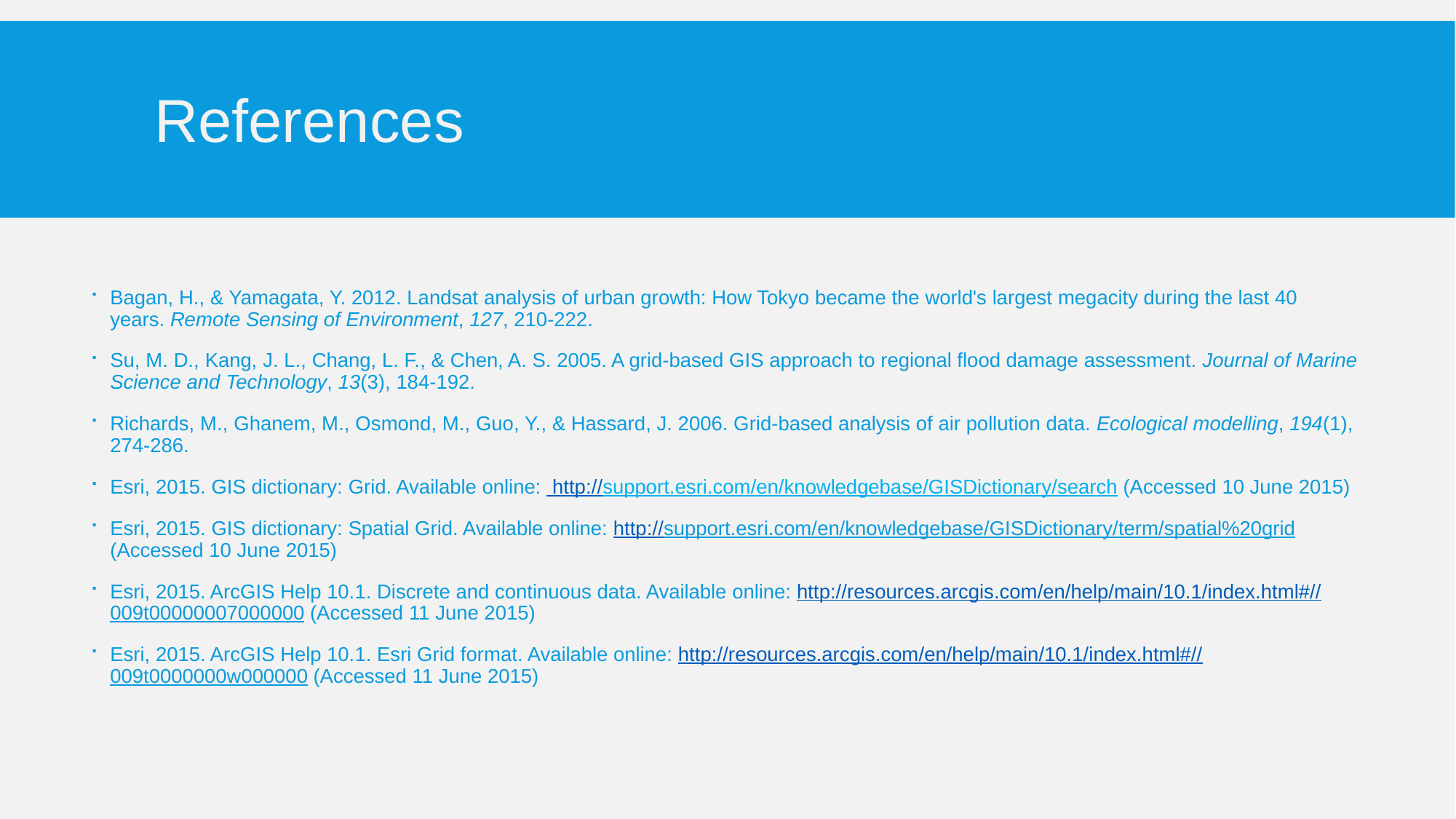

# References
Bagan, H., & Yamagata, Y. 2012. Landsat analysis of urban growth: How Tokyo became the world's largest megacity during the last 40 years. Remote Sensing of Environment, 127, 210-222.
Su, M. D., Kang, J. L., Chang, L. F., & Chen, A. S. 2005. A grid-based GIS approach to regional flood damage assessment. Journal of Marine Science and Technology, 13(3), 184-192.
Richards, M., Ghanem, M., Osmond, M., Guo, Y., & Hassard, J. 2006. Grid-based analysis of air pollution data. Ecological modelling, 194(1), 274-286.
Esri, 2015. GIS dictionary: Grid. Available online:  http://support.esri.com/en/knowledgebase/GISDictionary/search (Accessed 10 June 2015)
Esri, 2015. GIS dictionary: Spatial Grid. Available online: http://support.esri.com/en/knowledgebase/GISDictionary/term/spatial%20grid (Accessed 10 June 2015)
Esri, 2015. ArcGIS Help 10.1. Discrete and continuous data. Available online: http://resources.arcgis.com/en/help/main/10.1/index.html#//009t00000007000000 (Accessed 11 June 2015)
Esri, 2015. ArcGIS Help 10.1. Esri Grid format. Available online: http://resources.arcgis.com/en/help/main/10.1/index.html#//009t0000000w000000 (Accessed 11 June 2015)